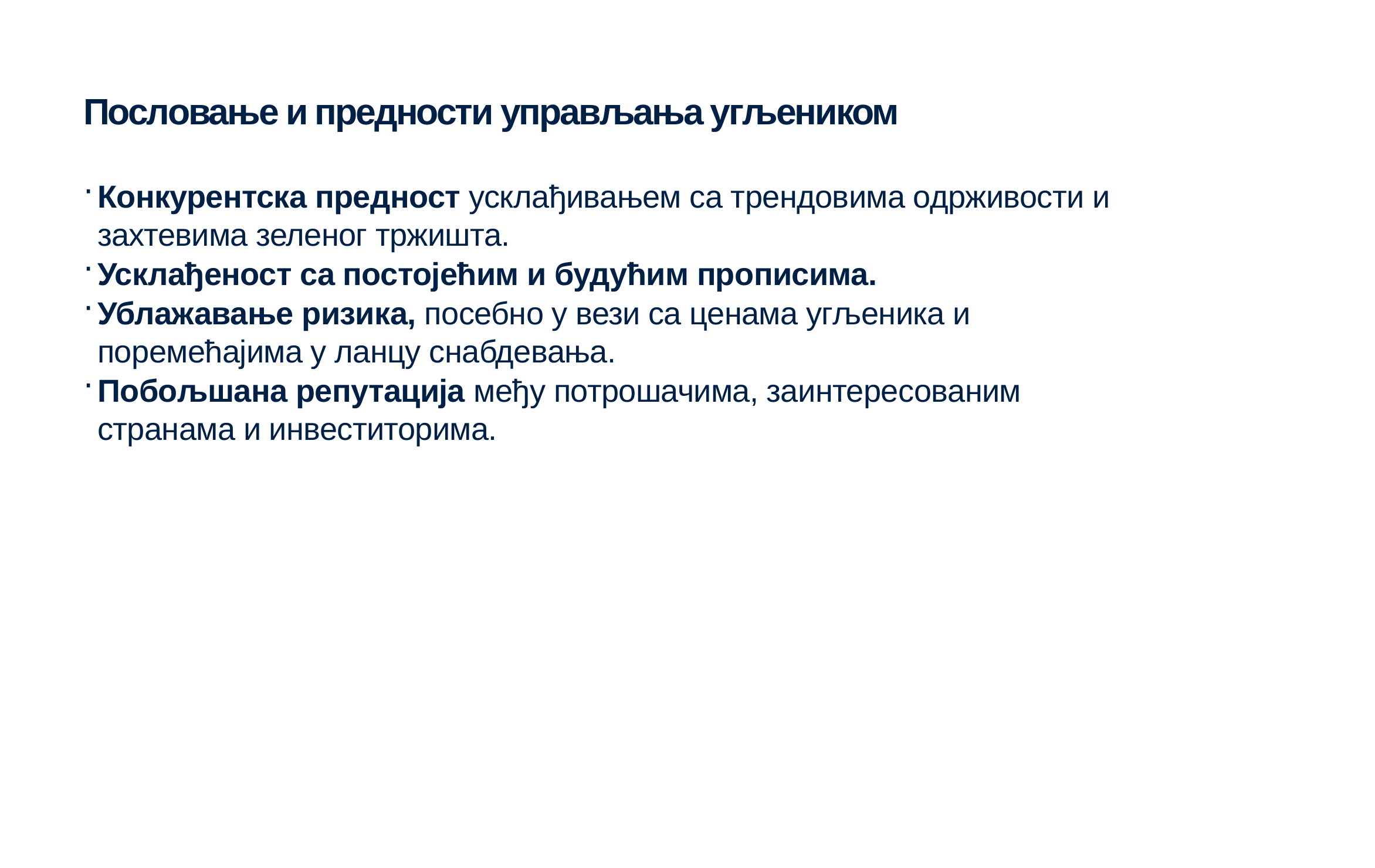

# Пословање и предности управљања угљеником
Конкурентска предност усклађивањем са трендовима одрживости и захтевима зеленог тржишта.
Усклађеност са постојећим и будућим прописима.
Ублажавање ризика, посебно у вези са ценама угљеника и поремећајима у ланцу снабдевања.
Побољшана репутација међу потрошачима, заинтересованим странама и инвеститорима.